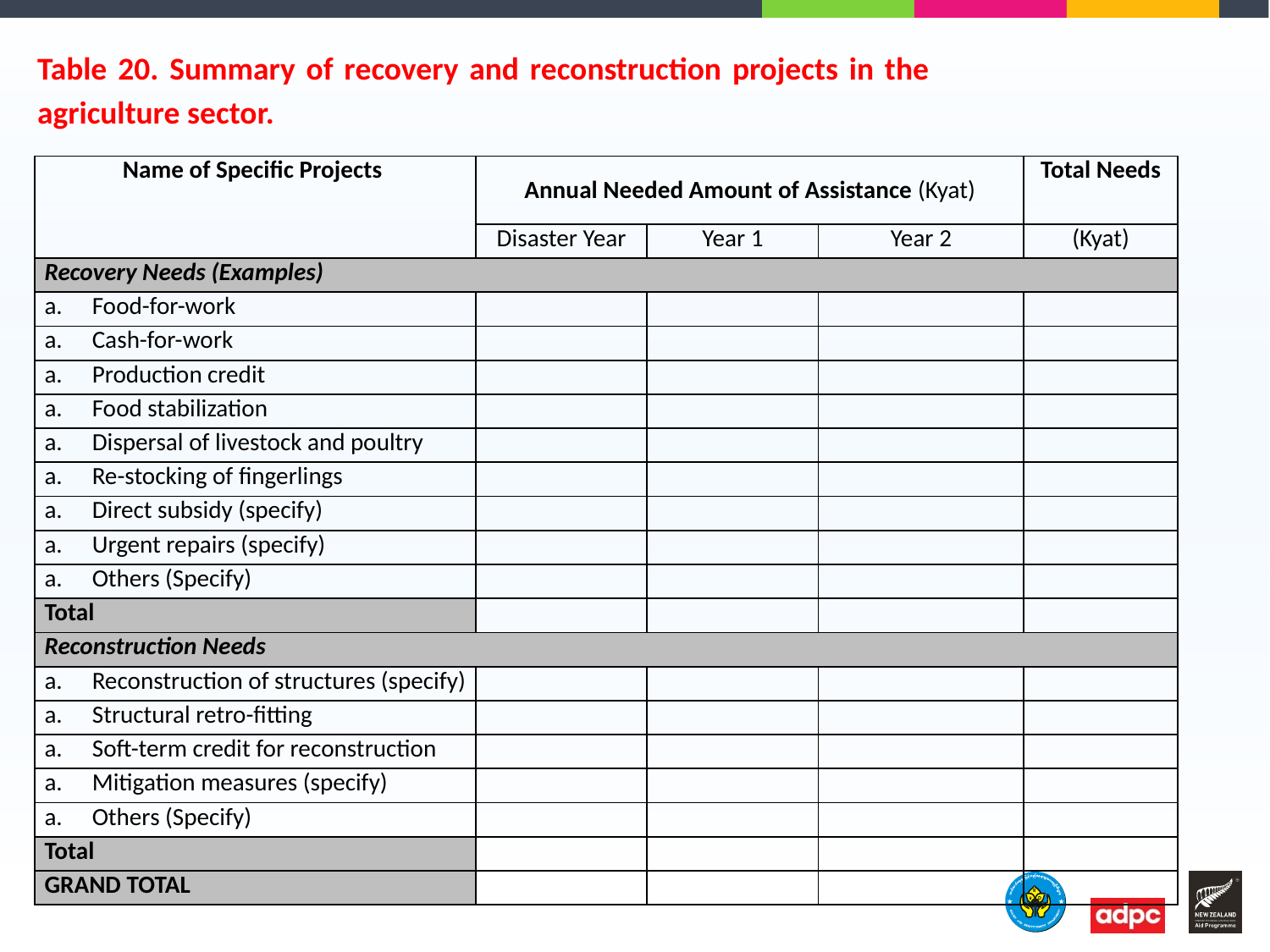

Table 20. Summary of recovery and reconstruction projects in the agriculture sector.
| Name of Specific Projects | Annual Needed Amount of Assistance (Kyat) |  |  | Total Needs |
| --- | --- | --- | --- | --- |
|  | Disaster Year | Year 1 | Year 2 | (Kyat) |
| Recovery Needs (Examples) |  |  |  |  |
| Food-for-work |  |  |  |  |
| Cash-for-work |  |  |  |  |
| Production credit |  |  |  |  |
| Food stabilization |  |  |  |  |
| Dispersal of livestock and poultry |  |  |  |  |
| Re-stocking of fingerlings |  |  |  |  |
| Direct subsidy (specify) |  |  |  |  |
| Urgent repairs (specify) |  |  |  |  |
| Others (Specify) |  |  |  |  |
| Total |  |  |  |  |
| Reconstruction Needs |  |  |  |  |
| Reconstruction of structures (specify) |  |  |  |  |
| Structural retro-fitting |  |  |  |  |
| Soft-term credit for reconstruction |  |  |  |  |
| Mitigation measures (specify) |  |  |  |  |
| Others (Specify) |  |  |  |  |
| Total |  |  |  |  |
| GRAND TOTAL |  |  |  |  |